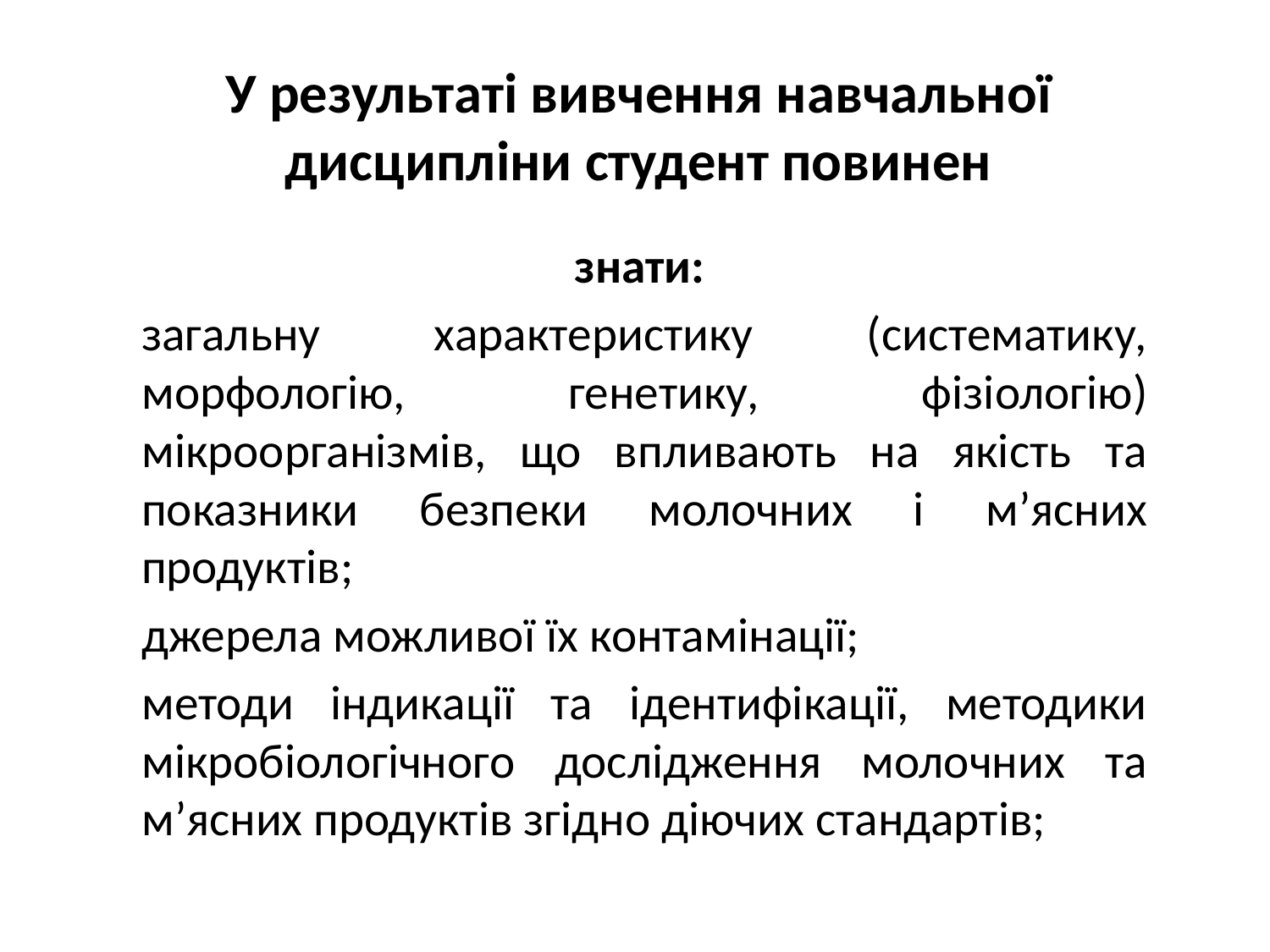

# У результаті вивчення навчальної дисципліни студент повинен
знати:
загальну характеристику (систематику, морфологію, генетику, фізіологію) мікроорганізмів, що впливають на якість та показники безпеки молочних і м’ясних продуктів;
джерела можливої їх контамінації;
методи індикації та ідентифікації, методики мікробіологічного дослідження молочних та м’ясних продуктів згідно діючих стандартів;